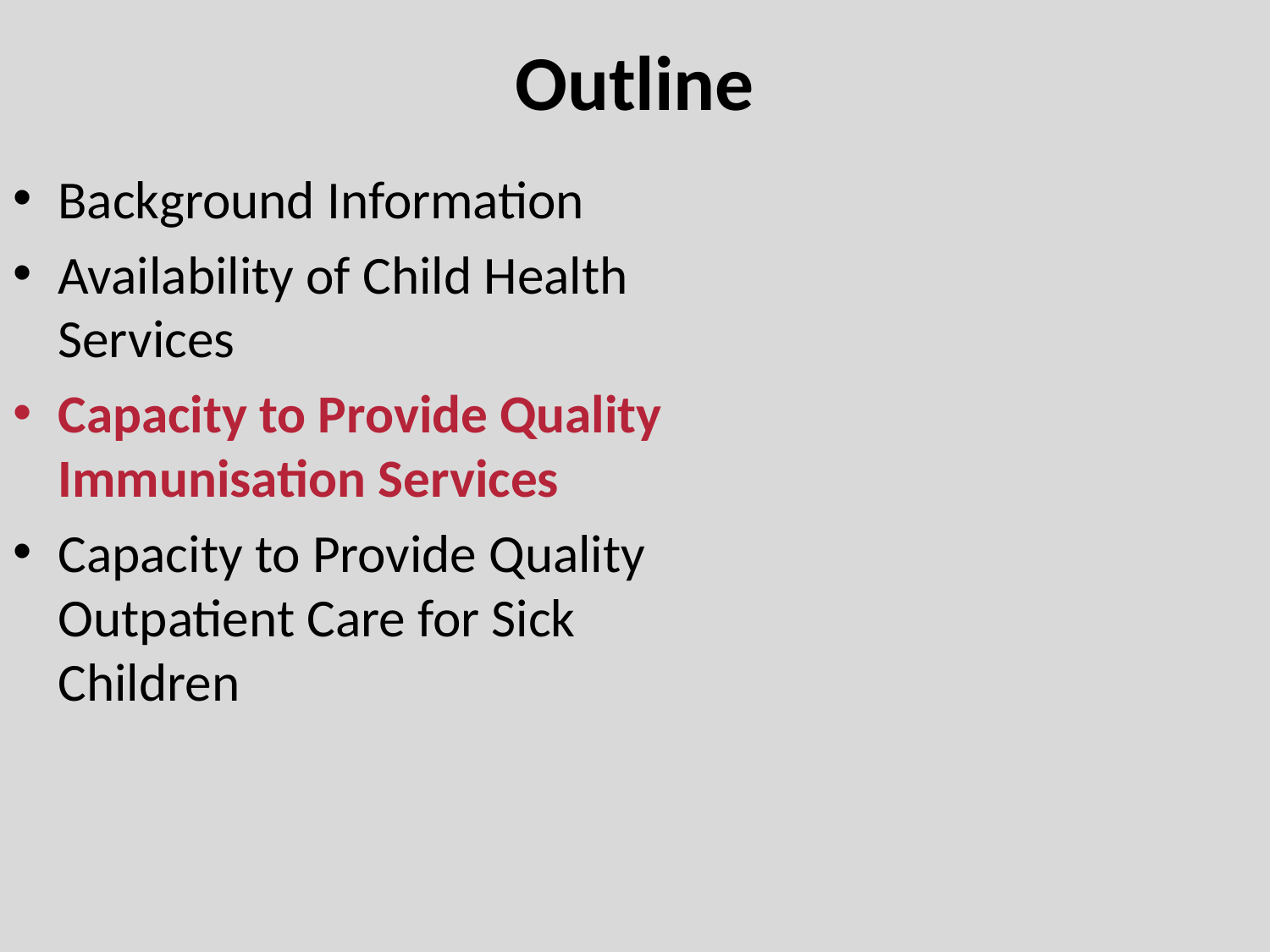

# Outline
Background Information
Availability of Child Health Services
Capacity to Provide Quality Immunisation Services
Capacity to Provide Quality Outpatient Care for Sick Children